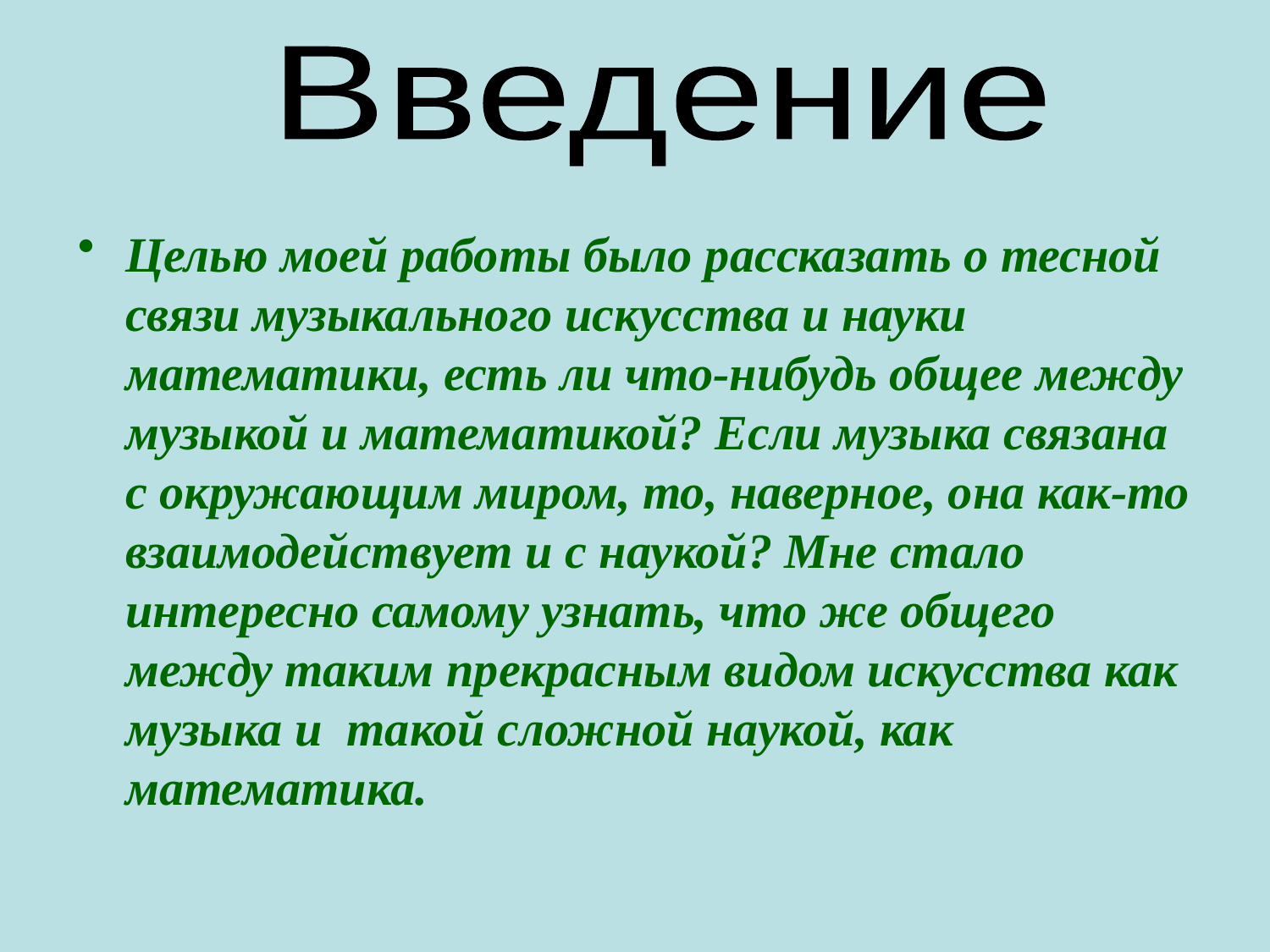

Введение
Целью моей работы было рассказать о тесной связи музыкального искусства и науки математики, есть ли что-нибудь общее между музыкой и математикой? Если музыка связана с окружающим миром, то, наверное, она как-то взаимодействует и с наукой? Мне стало интересно самому узнать, что же общего между таким прекрасным видом искусства как музыка и  такой сложной наукой, как математика.